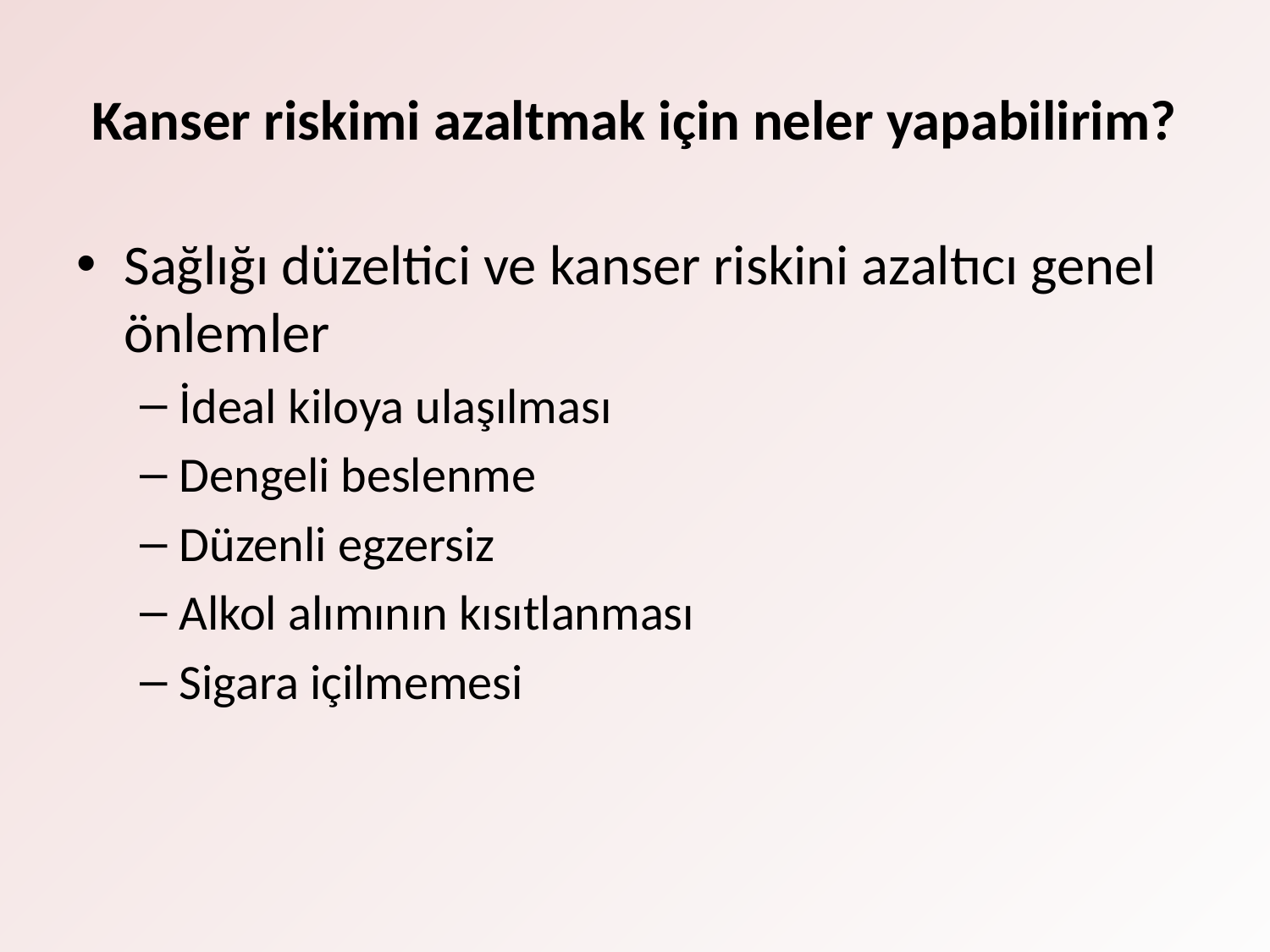

# Kanser riskimi azaltmak için neler yapabilirim?
Sağlığı düzeltici ve kanser riskini azaltıcı genel önlemler
İdeal kiloya ulaşılması
Dengeli beslenme
Düzenli egzersiz
Alkol alımının kısıtlanması
Sigara içilmemesi